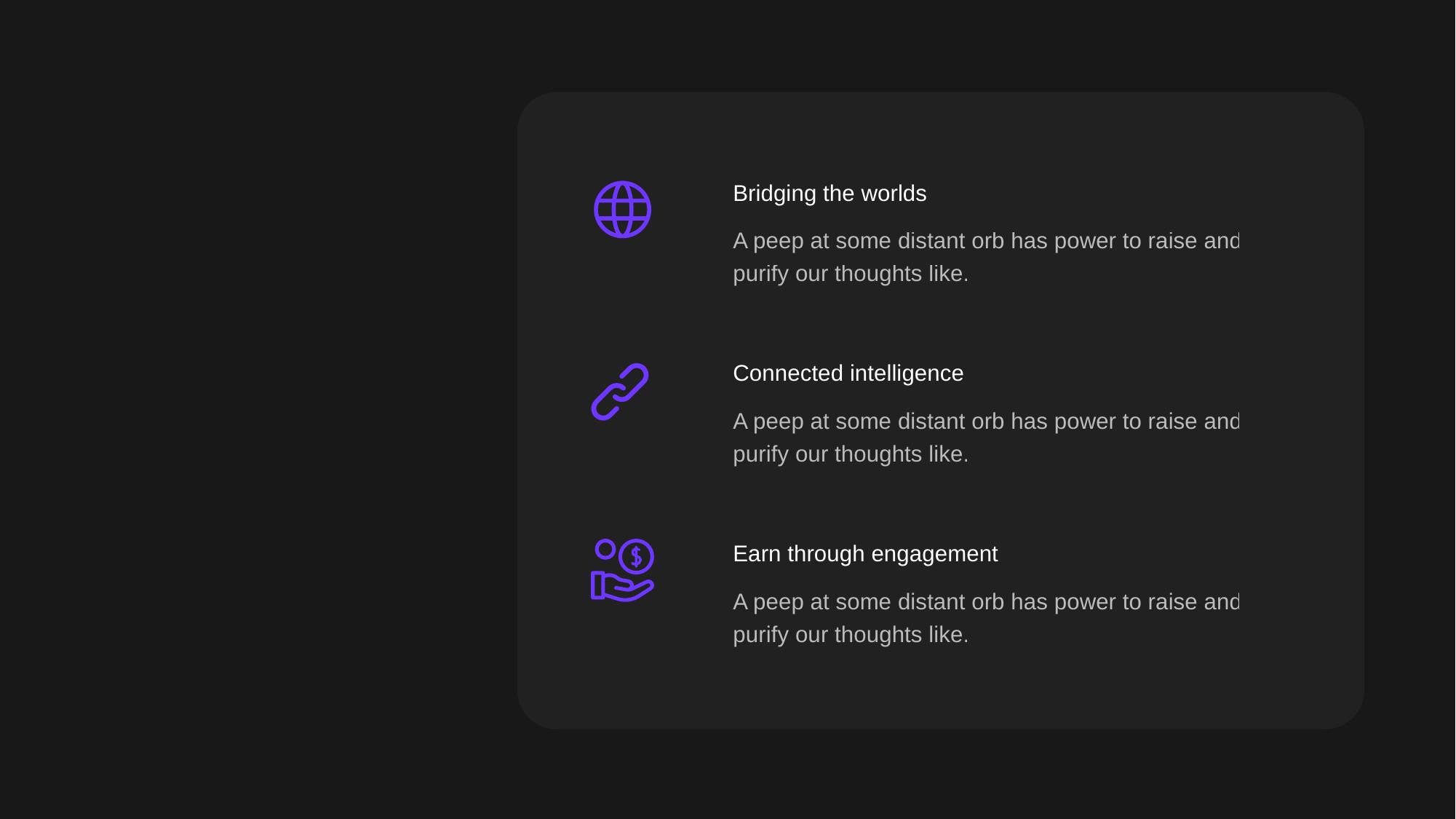

Bridging the worlds
A peep at some distant orb has power to raise and
purify our thoughts like.

Connected intelligence
A peep at some distant orb has power to raise and
purify our thoughts like.

Earn through engagement
A peep at some distant orb has power to raise and
purify our thoughts like.